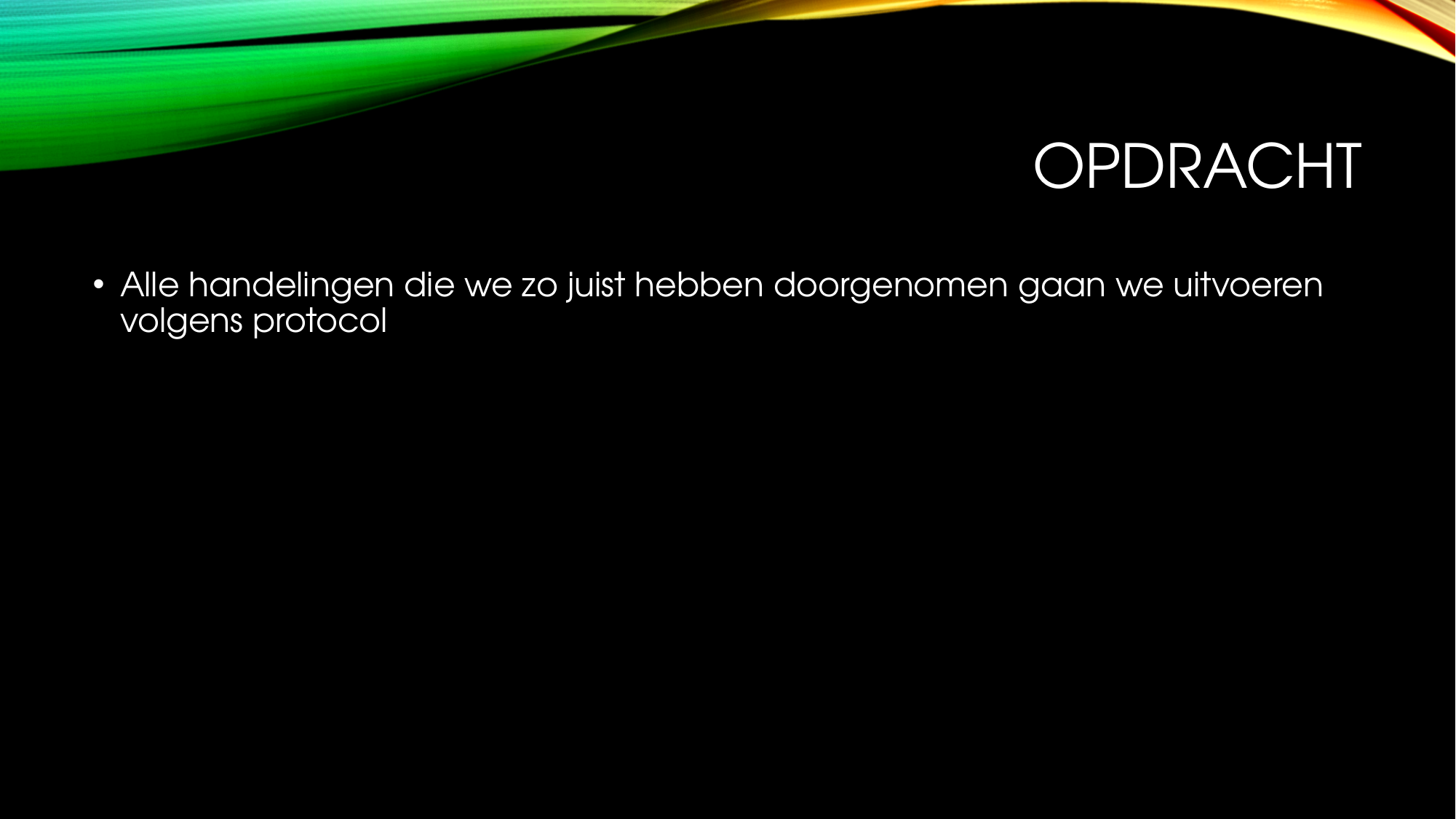

# Opdracht
Alle handelingen die we zo juist hebben doorgenomen gaan we uitvoeren volgens protocol